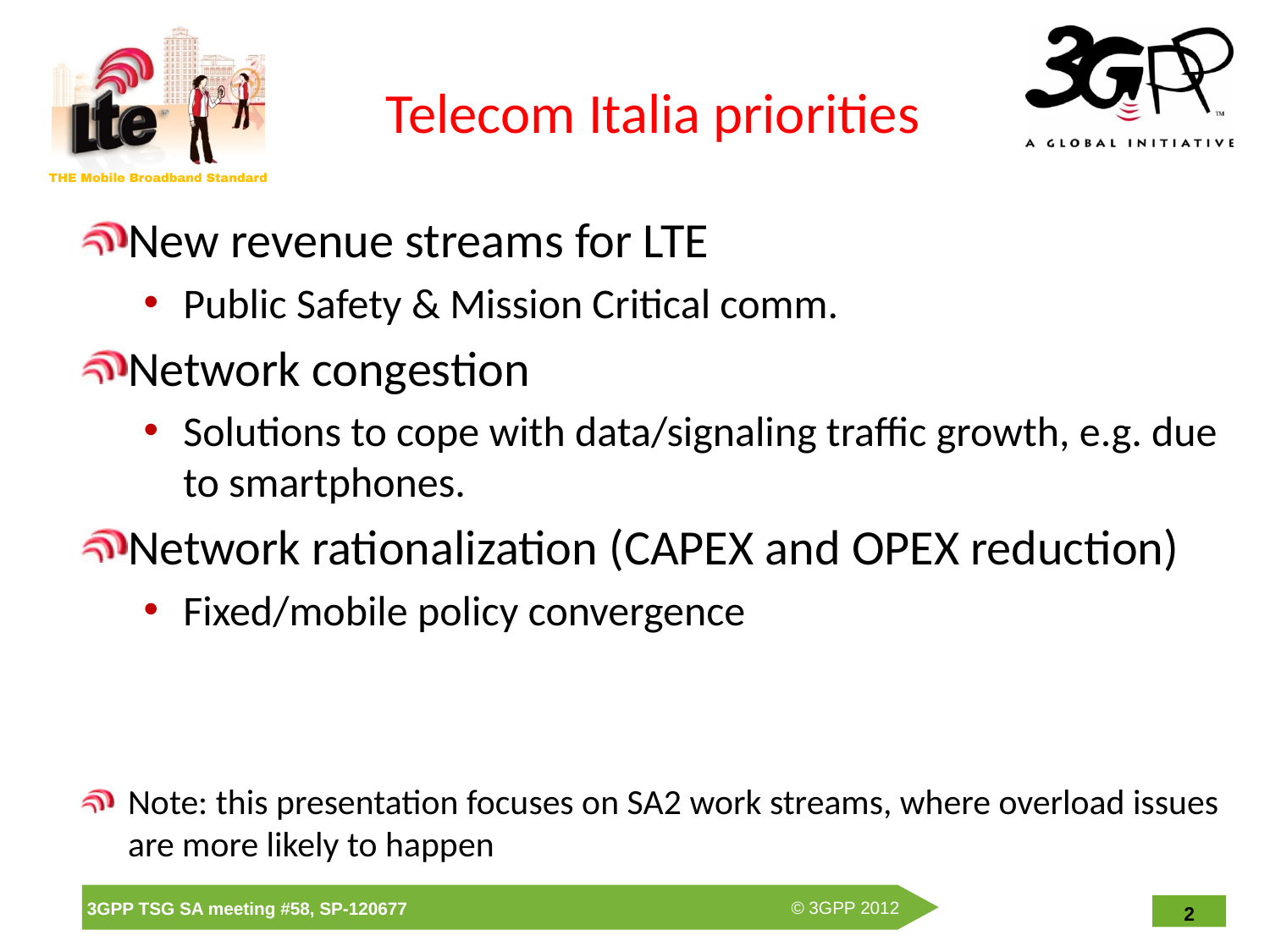

# Telecom Italia priorities
New revenue streams for LTE
Public Safety & Mission Critical comm.
Network congestion
Solutions to cope with data/signaling traffic growth, e.g. due to smartphones.
Network rationalization (CAPEX and OPEX reduction)
Fixed/mobile policy convergence

Note: this presentation focuses on SA2 work streams, where overload issues are more likely to happen